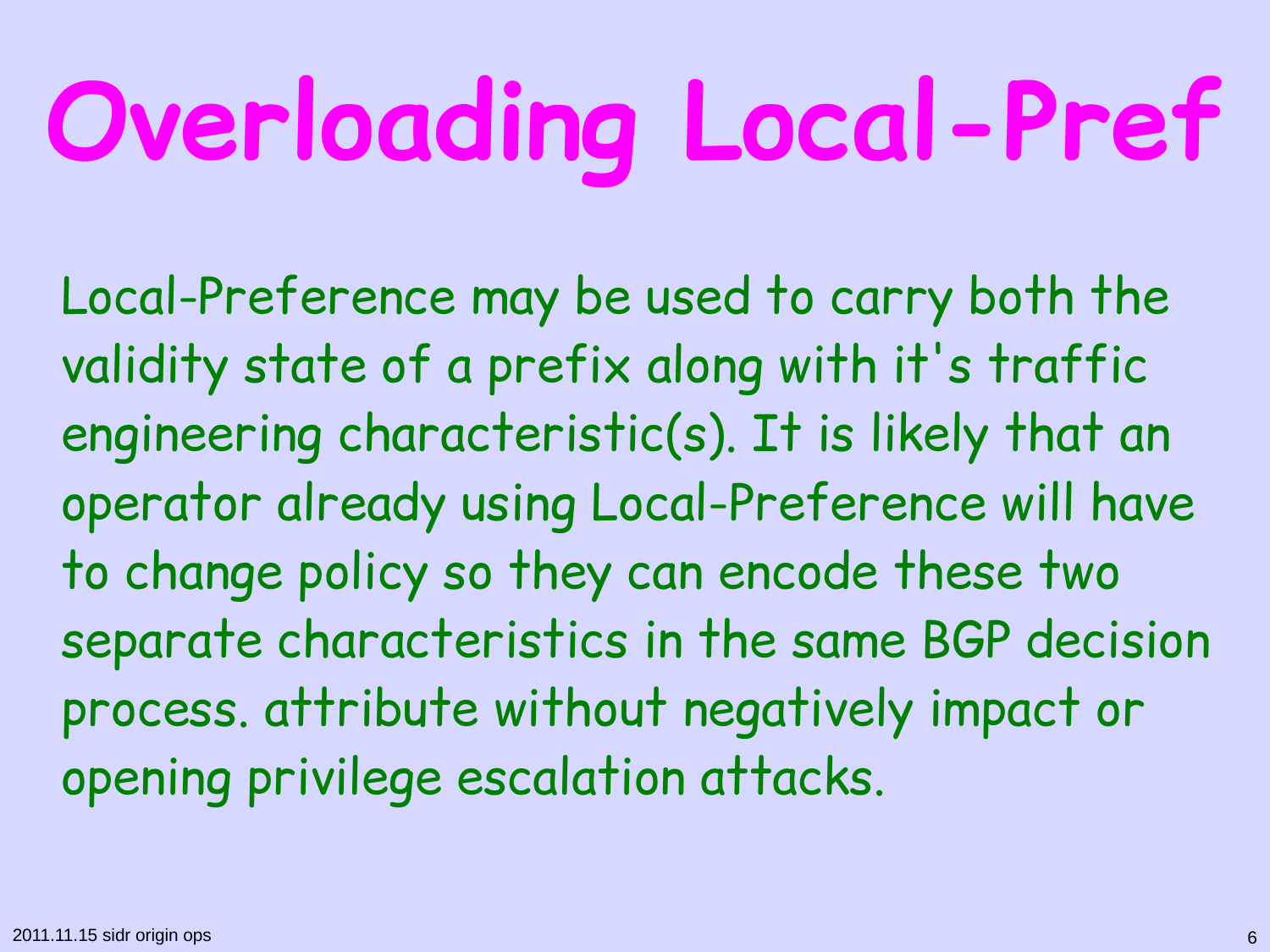

# Overloading Local-Pref
Local-Preference may be used to carry both the validity state of a prefix along with it's traffic engineering characteristic(s). It is likely that an operator already using Local-Preference will have to change policy so they can encode these two separate characteristics in the same BGP decision process. attribute without negatively impact or opening privilege escalation attacks.
6
2011.11.15 sidr origin ops